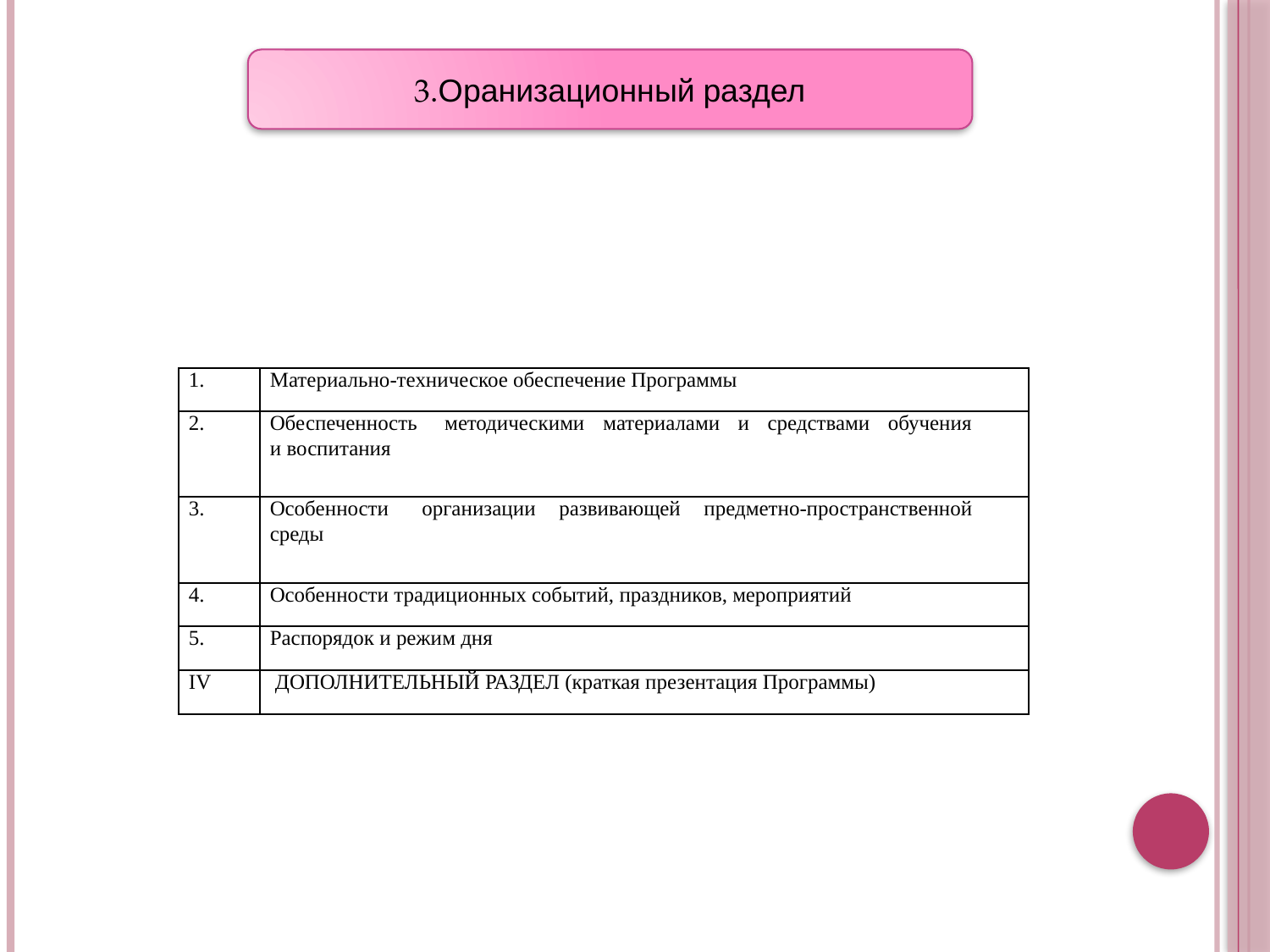

3.Оранизационный раздел
| 1. | Материально-техническое обеспечение Программы |
| --- | --- |
| 2. | Обеспеченность методическими материалами и средствами обучения и воспитания |
| 3. | Особенности организации развивающей предметно-пространственной среды |
| 4. | Особенности традиционных событий, праздников, мероприятий |
| 5. | Распорядок и режим дня |
| IV | ДОПОЛНИТЕЛЬНЫЙ РАЗДЕЛ (краткая презентация Программы) |